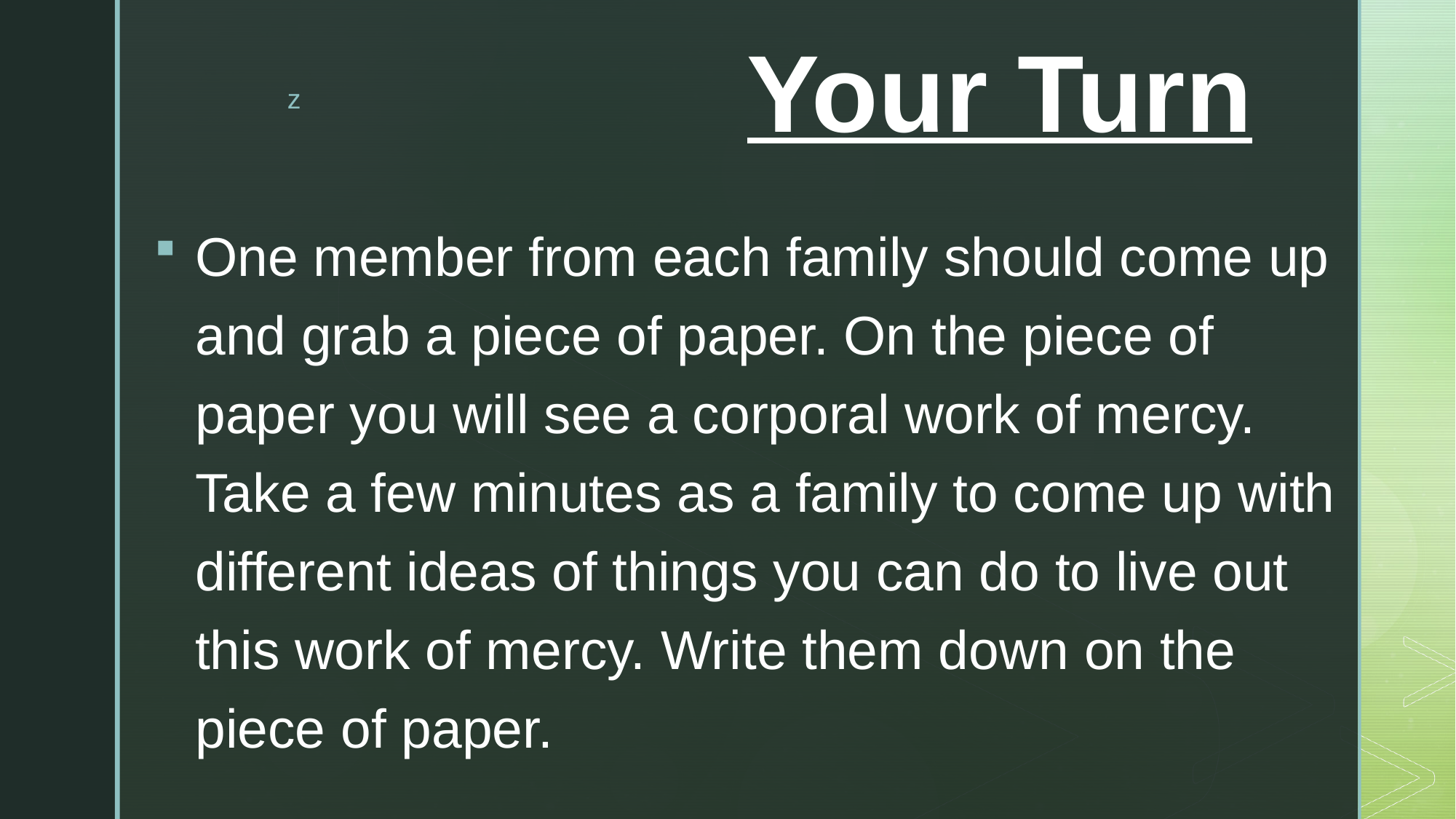

# Your Turn
One member from each family should come up and grab a piece of paper. On the piece of paper you will see a corporal work of mercy. Take a few minutes as a family to come up with different ideas of things you can do to live out this work of mercy. Write them down on the piece of paper.